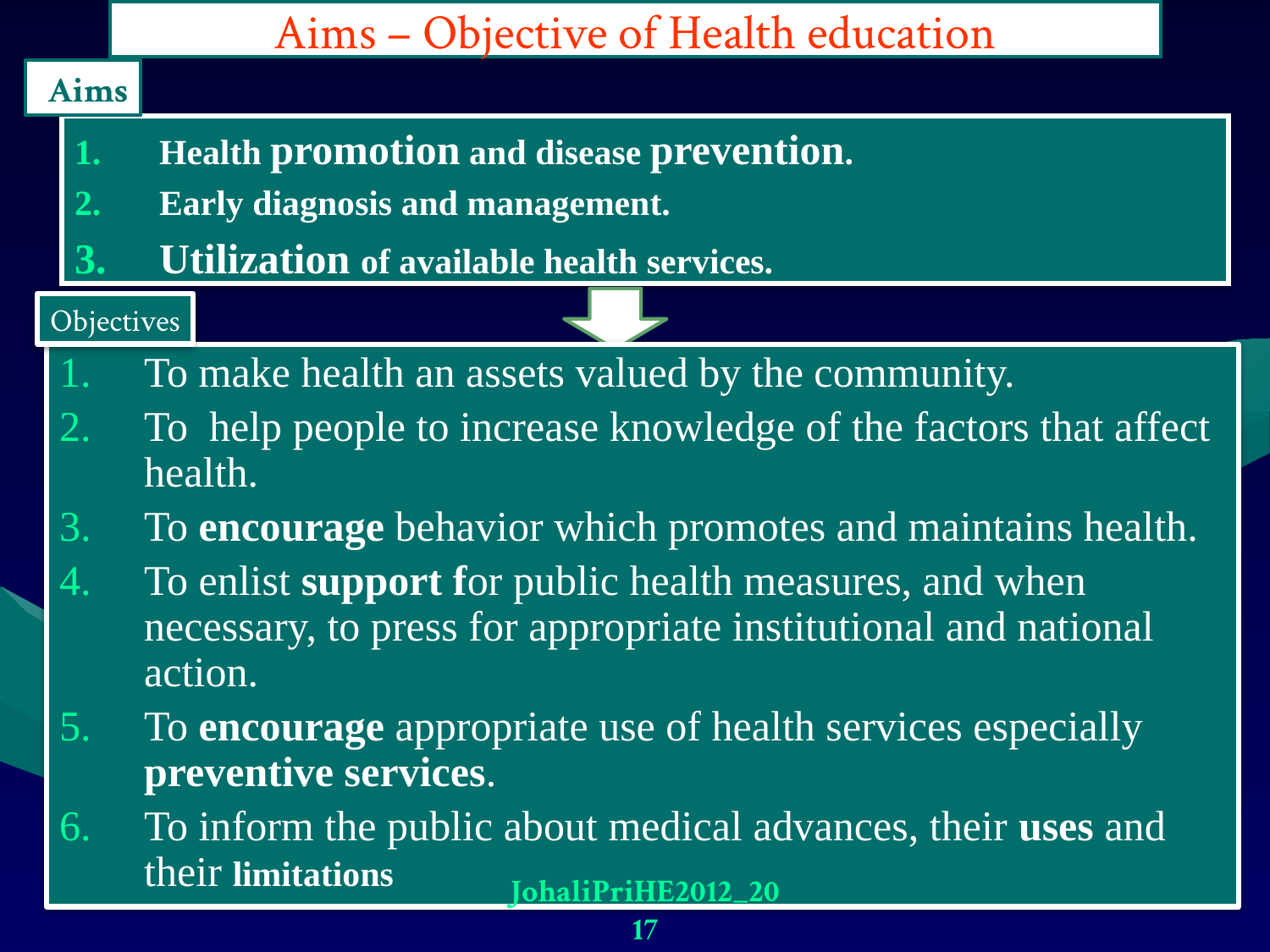

# Aims – Objective of Health education
Aims
Health promotion and disease prevention.
Early diagnosis and management.
Utilization of available health services.

Objectives
To make health an assets valued by the community.
To  help people to increase knowledge of the factors that affect health.
To encourage behavior which promotes and maintains health.
To enlist support for public health measures, and when necessary, to press for appropriate institutional and national action.
To encourage appropriate use of health services especially preventive services.
To inform the public about medical advances, their uses and their limitations

JohaliPriHE2012_2017